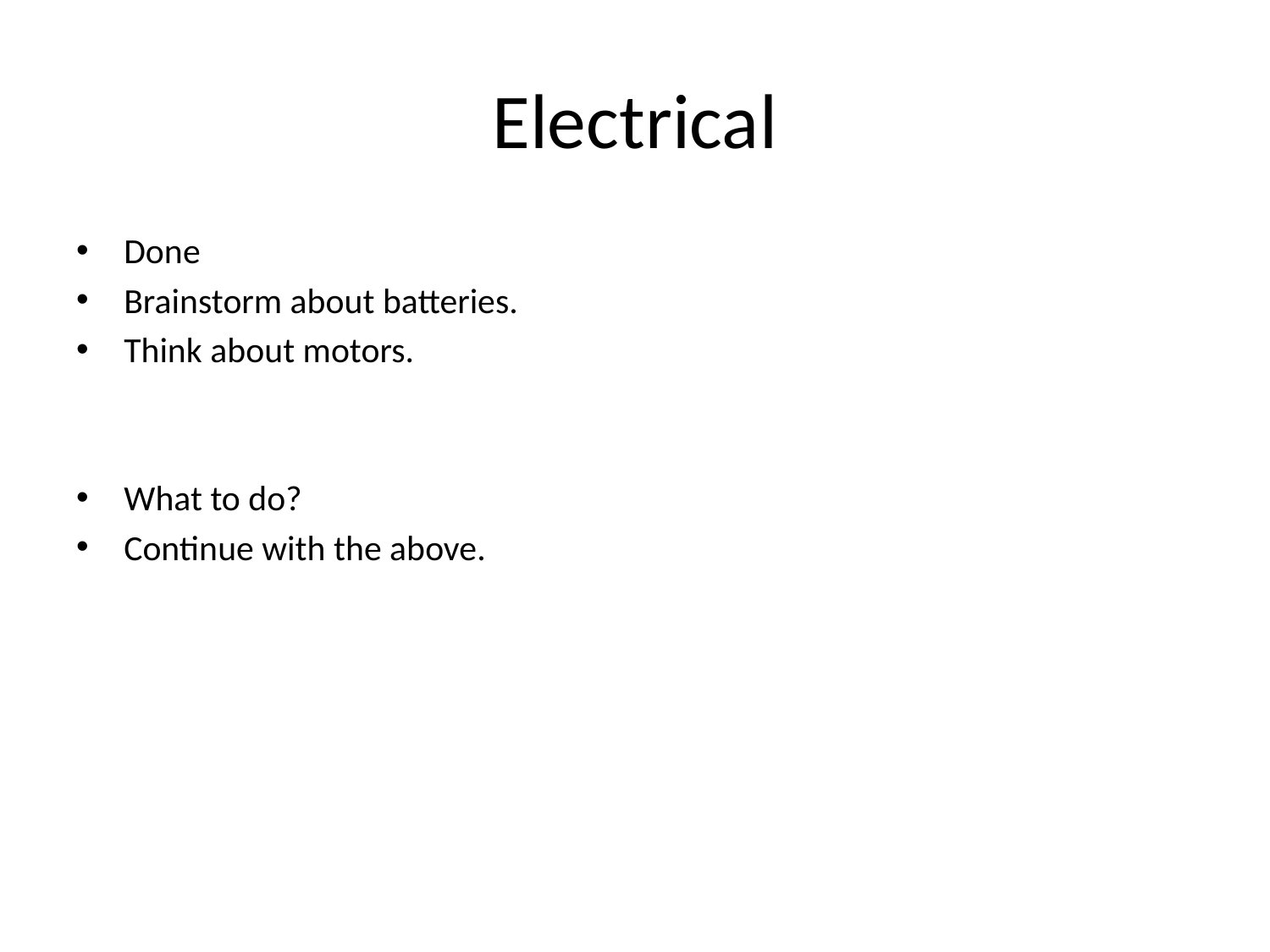

# Electrical
Done
Brainstorm about batteries.
Think about motors.

What to do?
Continue with the above.